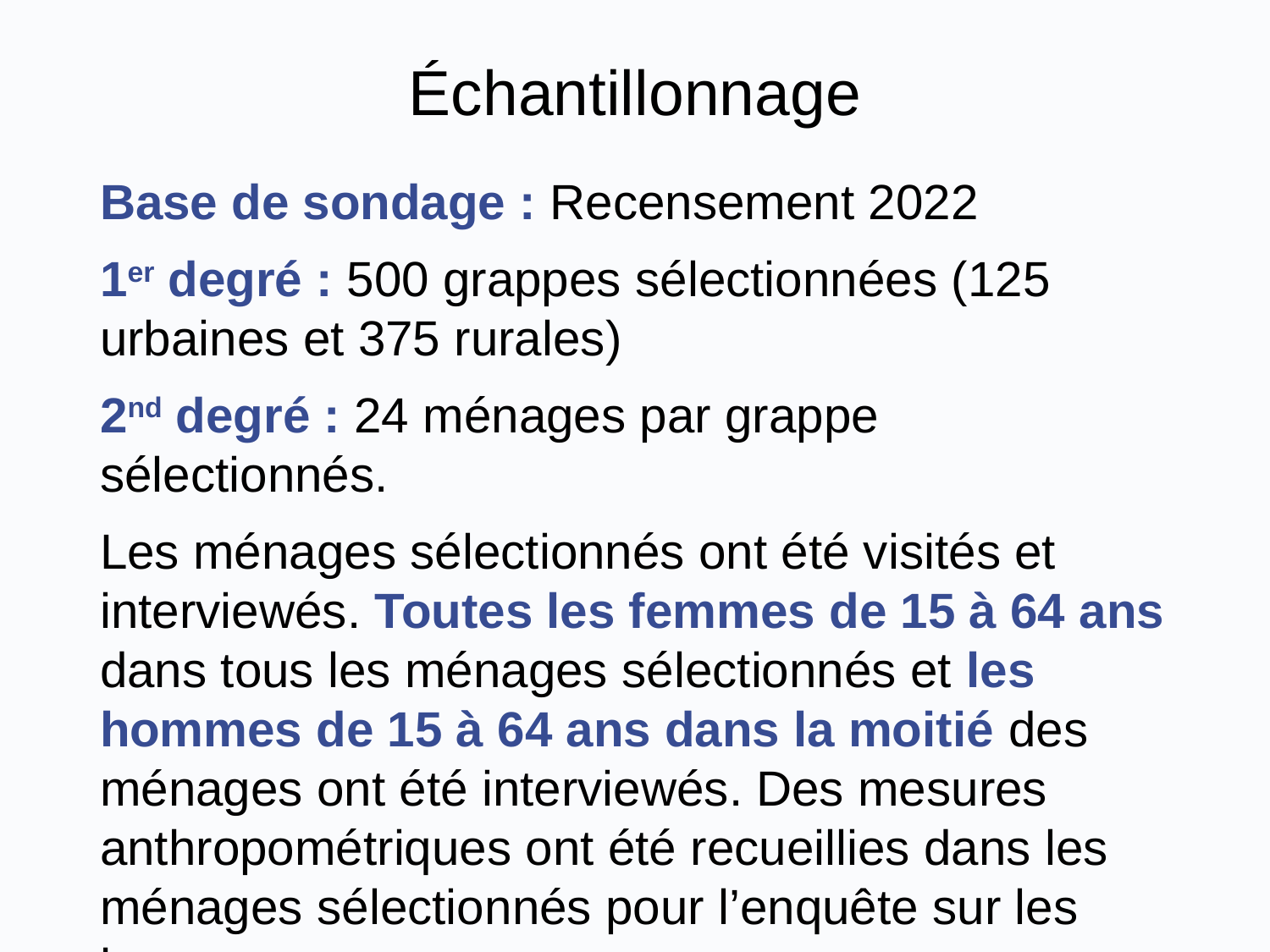

# Échantillonnage
Base de sondage : Recensement 2022
1er degré : 500 grappes sélectionnées (125 urbaines et 375 rurales)
2nd degré : 24 ménages par grappe sélectionnés.
Les ménages sélectionnés ont été visités et interviewés. Toutes les femmes de 15 à 64 ans dans tous les ménages sélectionnés et les hommes de 15 à 64 ans dans la moitié des ménages ont été interviewés. Des mesures anthropométriques ont été recueillies dans les ménages sélectionnés pour l’enquête sur les hommes.